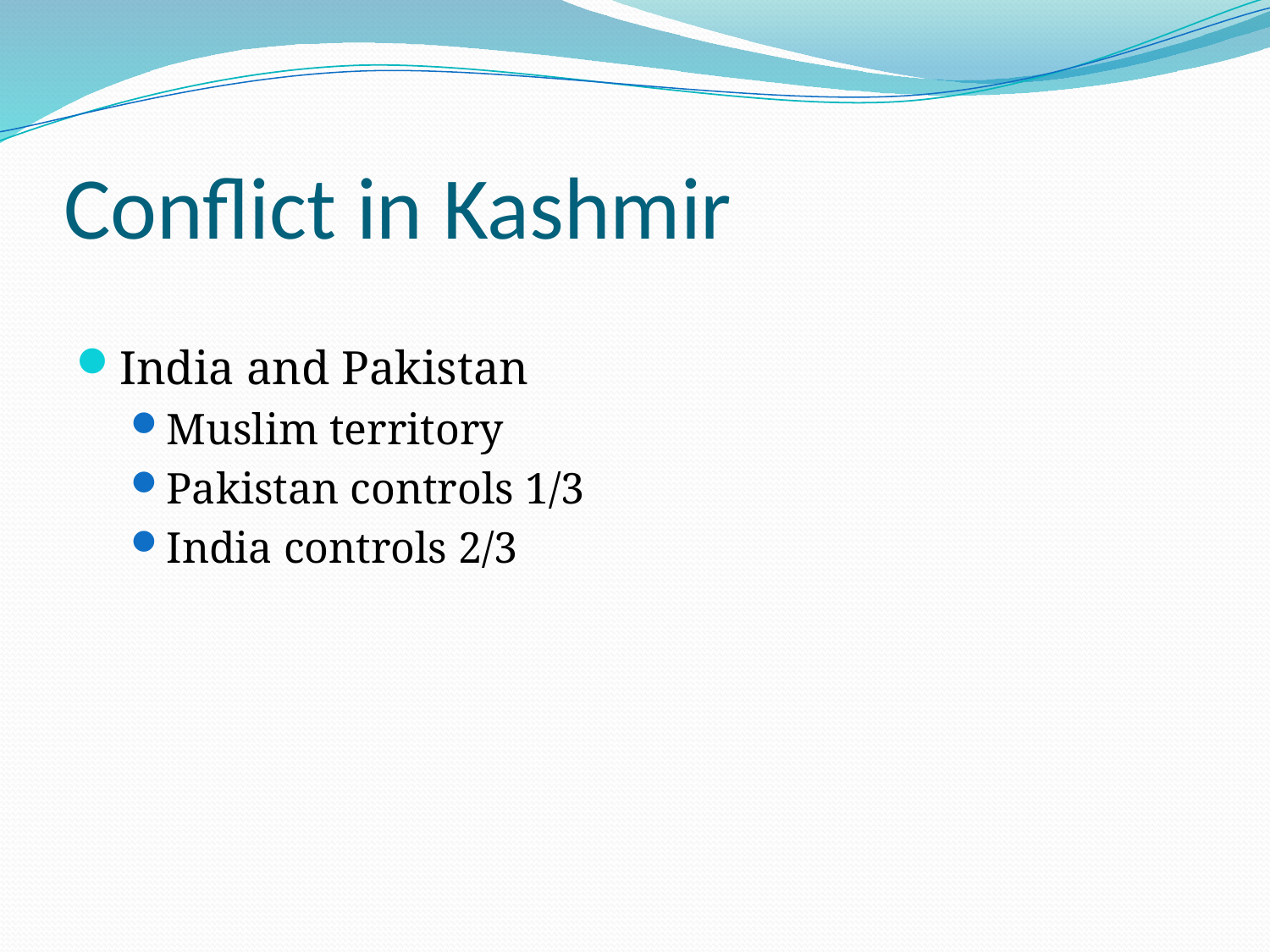

# Conflict in Kashmir

India and Pakistan
Muslim territory
Pakistan controls 1/3
India controls 2/3